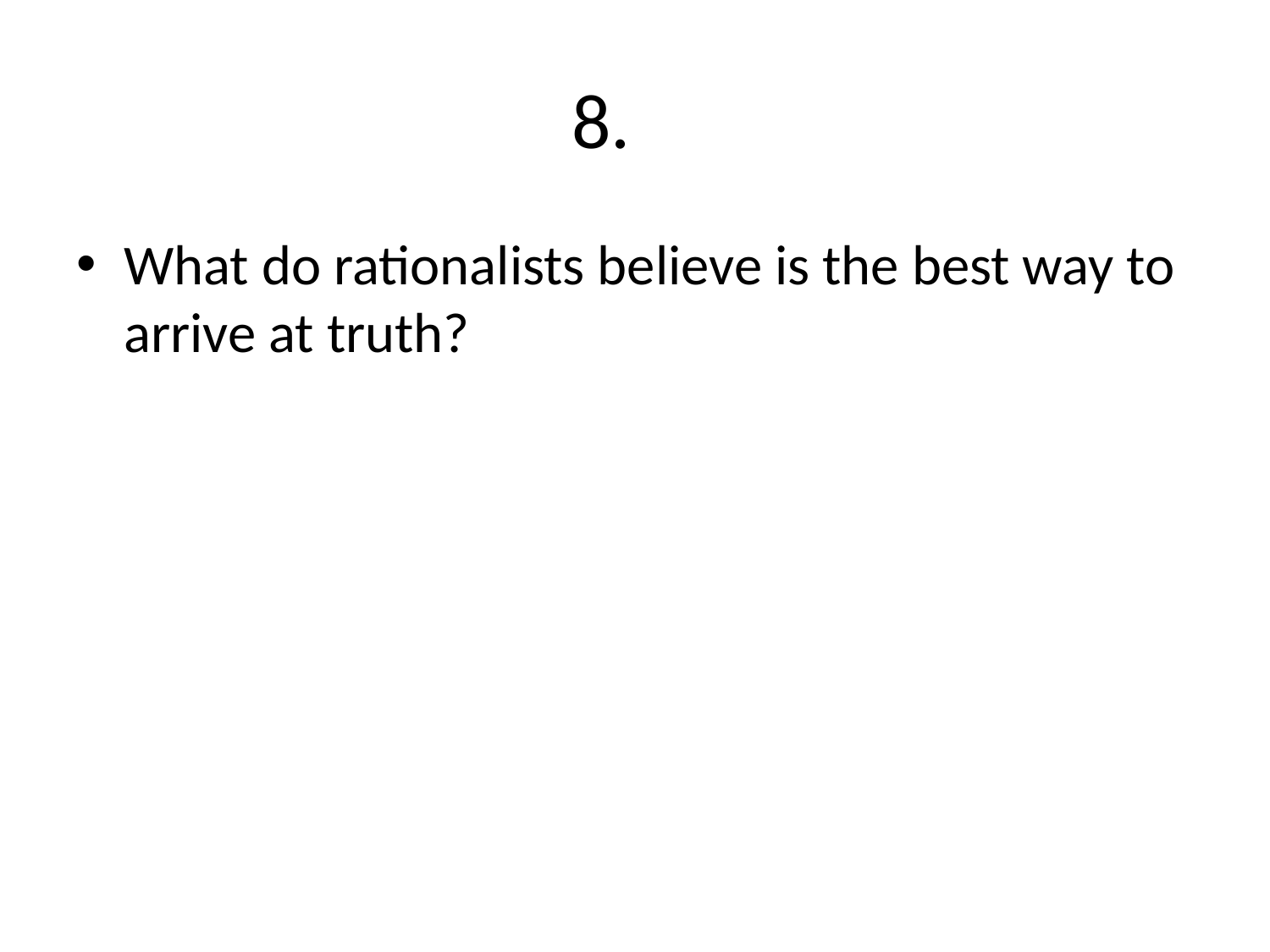

# 8.
What do rationalists believe is the best way to arrive at truth?